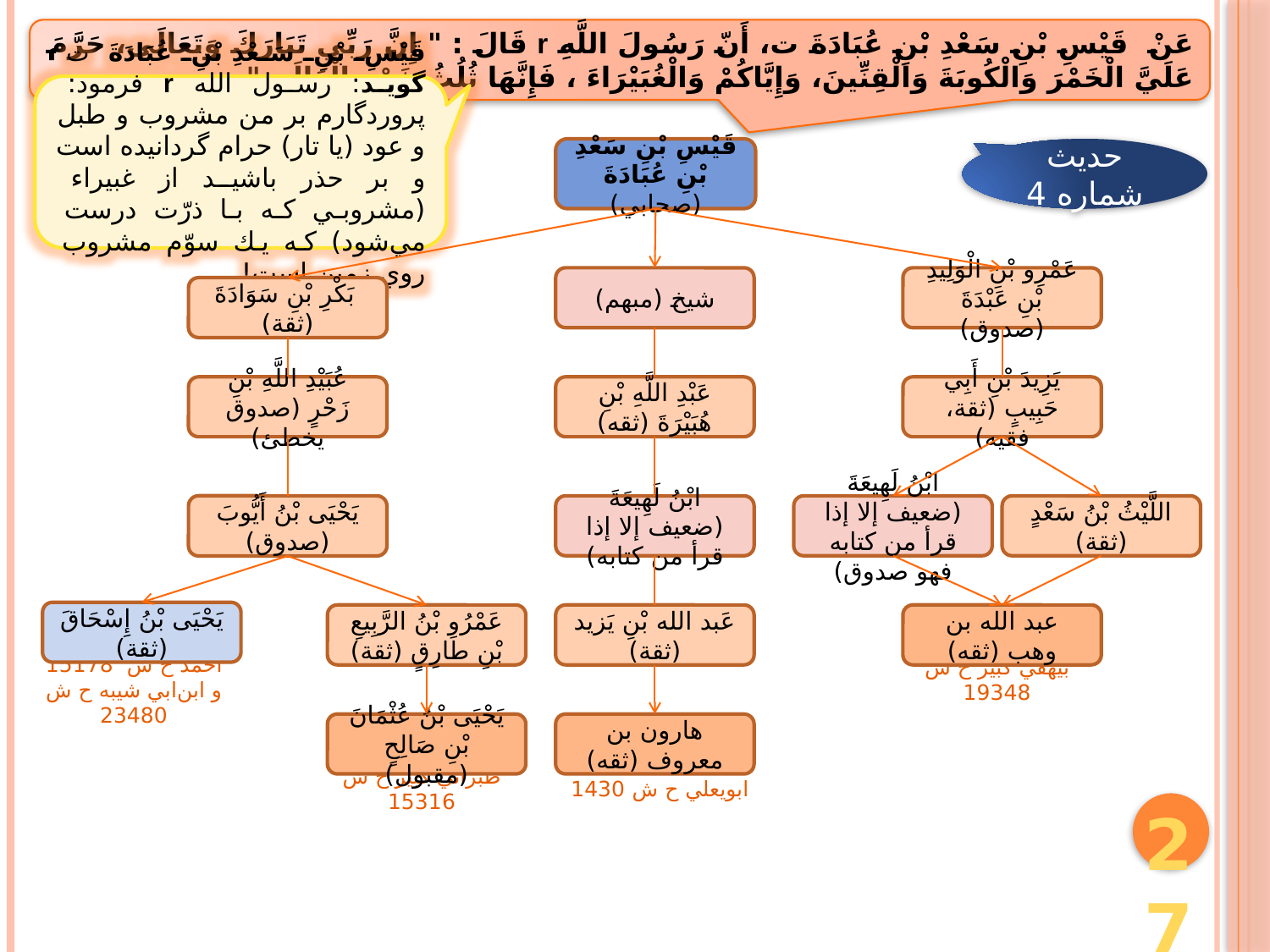

عَنْ  قَيْسِ بْنِ سَعْدِ بْنِ عُبَادَةَ ت، أَنّ رَسُولَ اللَّهِ r قَالَ : " إِنَّ رَبِّي تَبَارَكَ وَتَعَالَى، حَرَّمَ عَلَيَّ الْخَمْرَ وَالْكُوبَةَ وَالْقِنِّينَ، وَإِيَّاكُمْ وَالْغُبَيْرَاءَ ، فَإِنَّهَا ثُلُثُ خَمْرِ الْعَالَمِ "
قَيْسِ بْنِ سَعْدِ بْنِ عُبَادَةَ ت گويد: رسول الله r ‌فرمود: پروردگارم بر من مشروب و طبل و عود (يا تار) حرام گردانيده است و بر حذر باشيد از غبيراء (مشروبي كه با ذرّت درست مي‌شود) كه يك سوّم مشروب روي زمين است!
حديث شماره 4
قَيْسِ بْنِ سَعْدِ بْنِ عُبَادَةَ (صحابي)
شيخ (مبهم)
عَمْرِو بْنِ الْوَلِيدِ بْنِ عَبْدَةَ (صدوق)
 بَكْرِ بْنِ سَوَادَةَ (ثقة)
عُبَيْدِ اللَّهِ بْنِ زَحْرٍ (صدوق يخطئ)
عَبْدِ اللَّهِ بْنِ هُبَيْرَةَ (ثقه)
يَزِيدَ بْنِ أَبِي حَبِيبٍ (ثقة، فقيه)
يَحْيَى بْنُ أَيُّوبَ (صدوق)
ابْنُ لَهِيعَةَ (ضعيف إلا إذا قرأ من كتابه)
ابْنُ لَهِيعَةَ (ضعيف إلا إذا قرأ من كتابه فهو صدوق)
اللَّيْثُ بْنُ سَعْدٍ (ثقة)
يَحْيَى بْنُ إِسْحَاقَ (ثقة)
عَمْرُو بْنُ الرَّبِيعِ بْنِ طَارِقٍ (ثقة)
عَبد الله بْنِ يَزيد (ثقة)
عبد الله بن وهب (ثقه)
بيهقي كبير ح ش 19348
احمد ح ش  15178 و ابن‌ابي شيبه ح ش 23480
يَحْيَى بْنُ عُثْمَانَ بْنِ صَالِحٍ (مقبول)
هارون بن معروف (ثقه)
طبراني كبير ح ش 15316
ابويعلي ح ش 1430
27